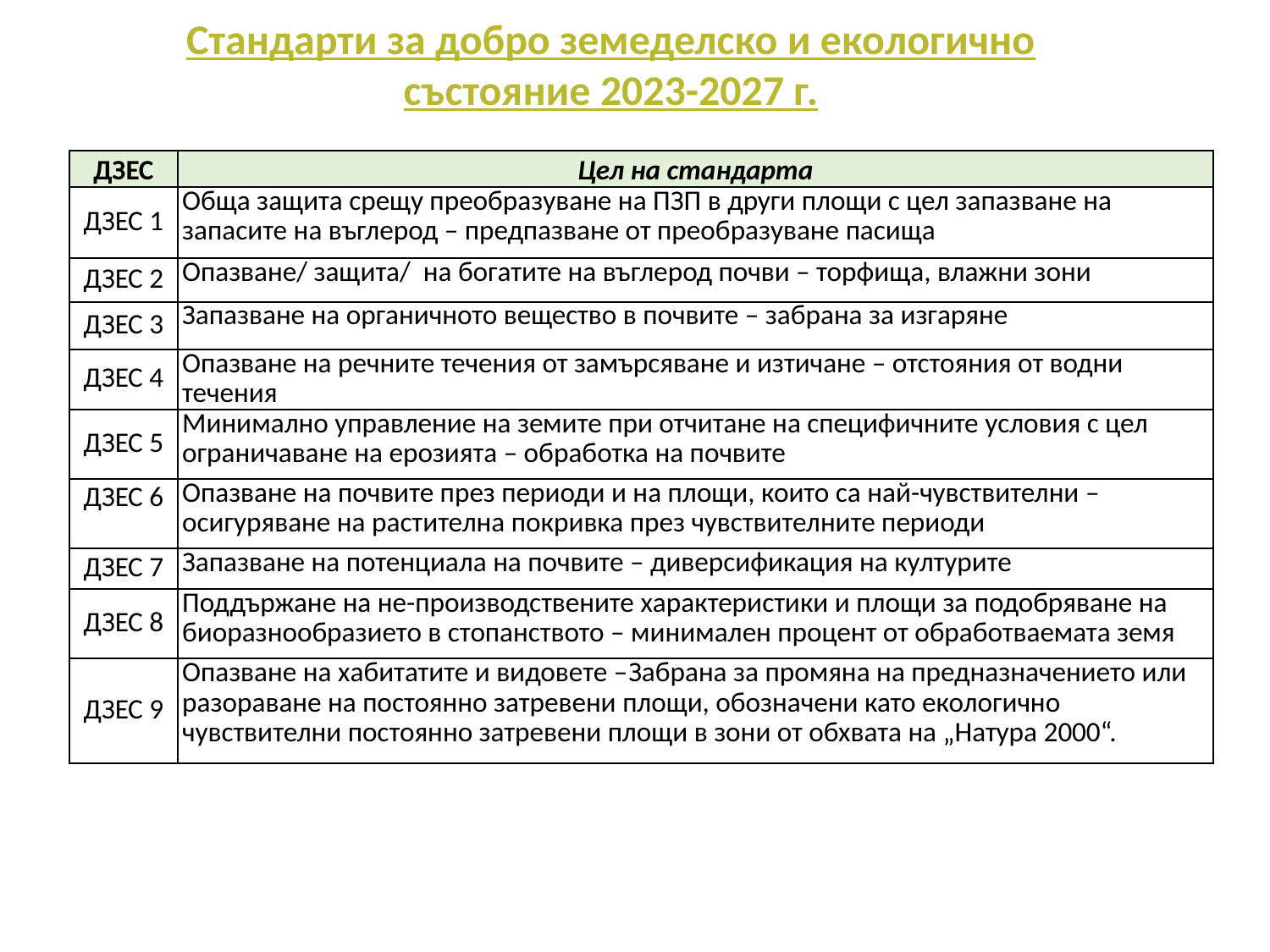

Стандарти за добро земеделско и екологично състояние 2023-2027 г.

| ДЗЕС | Цел на стандарта |
| --- | --- |
| ДЗЕС 1 | Обща защита срещу преобразуване на ПЗП в други площи с цел запазване на запасите на въглерод – предпазване от преобразуване пасища |
| ДЗЕС 2 | Опазване/ защита/ на богатите на въглерод почви – торфища, влажни зони |
| ДЗЕС 3 | Запазване на органичното вещество в почвите – забрана за изгаряне |
| ДЗЕС 4 | Опазване на речните течения от замърсяване и изтичане – отстояния от водни течения |
| ДЗЕС 5 | Минимално управление на земите при отчитане на специфичните условия с цел ограничаване на ерозията – обработка на почвите |
| ДЗЕС 6 | Опазване на почвите през периоди и на площи, които са най-чувствителни – осигуряване на растителна покривка през чувствителните периоди |
| ДЗЕС 7 | Запазване на потенциала на почвите – диверсификация на културите |
| ДЗЕС 8 | Поддържане на не-производствените характеристики и площи за подобряване на биоразнообразието в стопанството – минимален процент от обработваемата земя |
| ДЗЕС 9 | Опазване на хабитатите и видовете –Забрана за промяна на предназначението или разораване на постоянно затревени площи, обозначени като екологично чувствителни постоянно затревени площи в зони от обхвата на „Натура 2000“. |